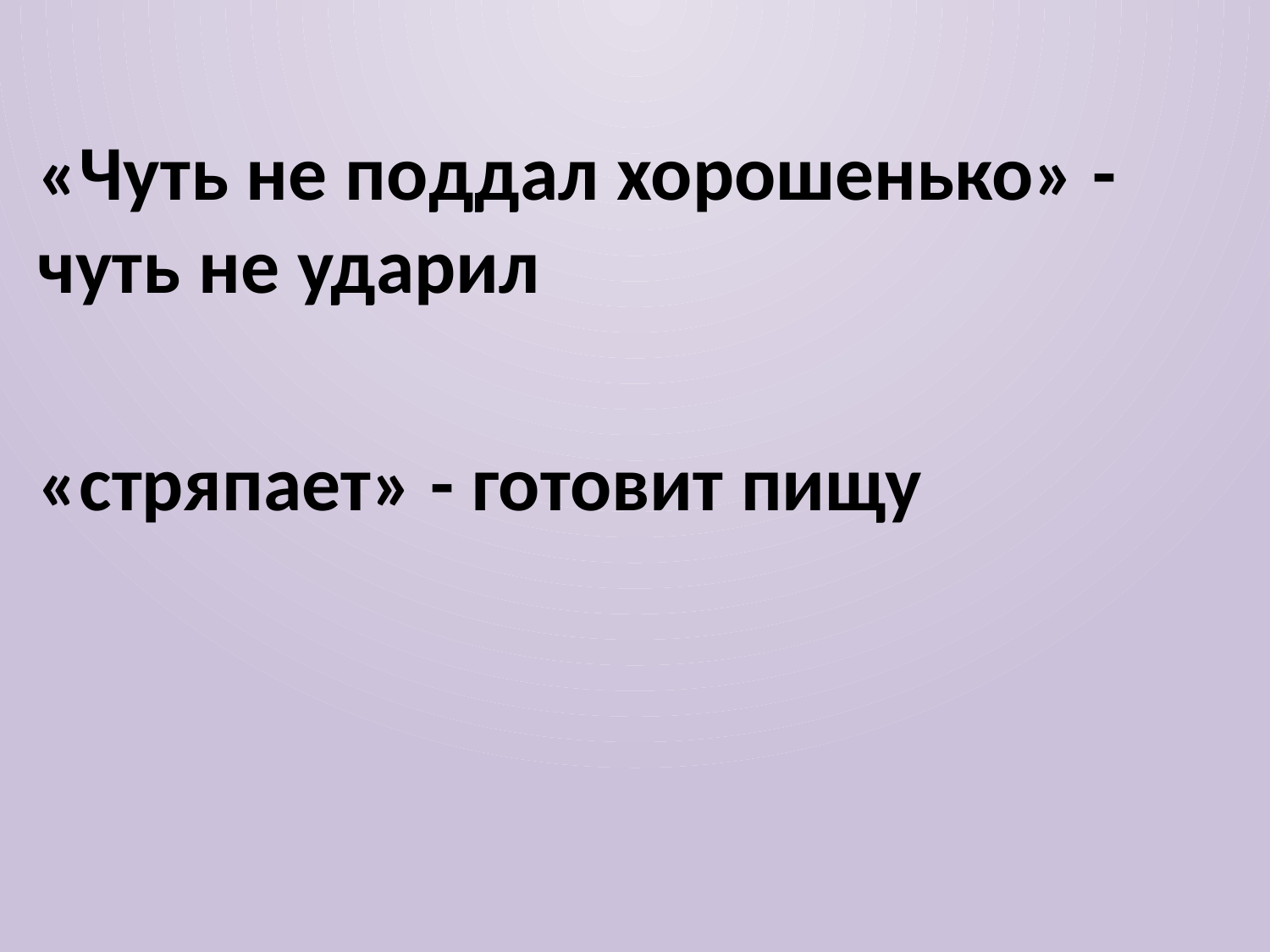

«Чуть не поддал хорошенько» - чуть не ударил

«стряпает» - готовит пищу